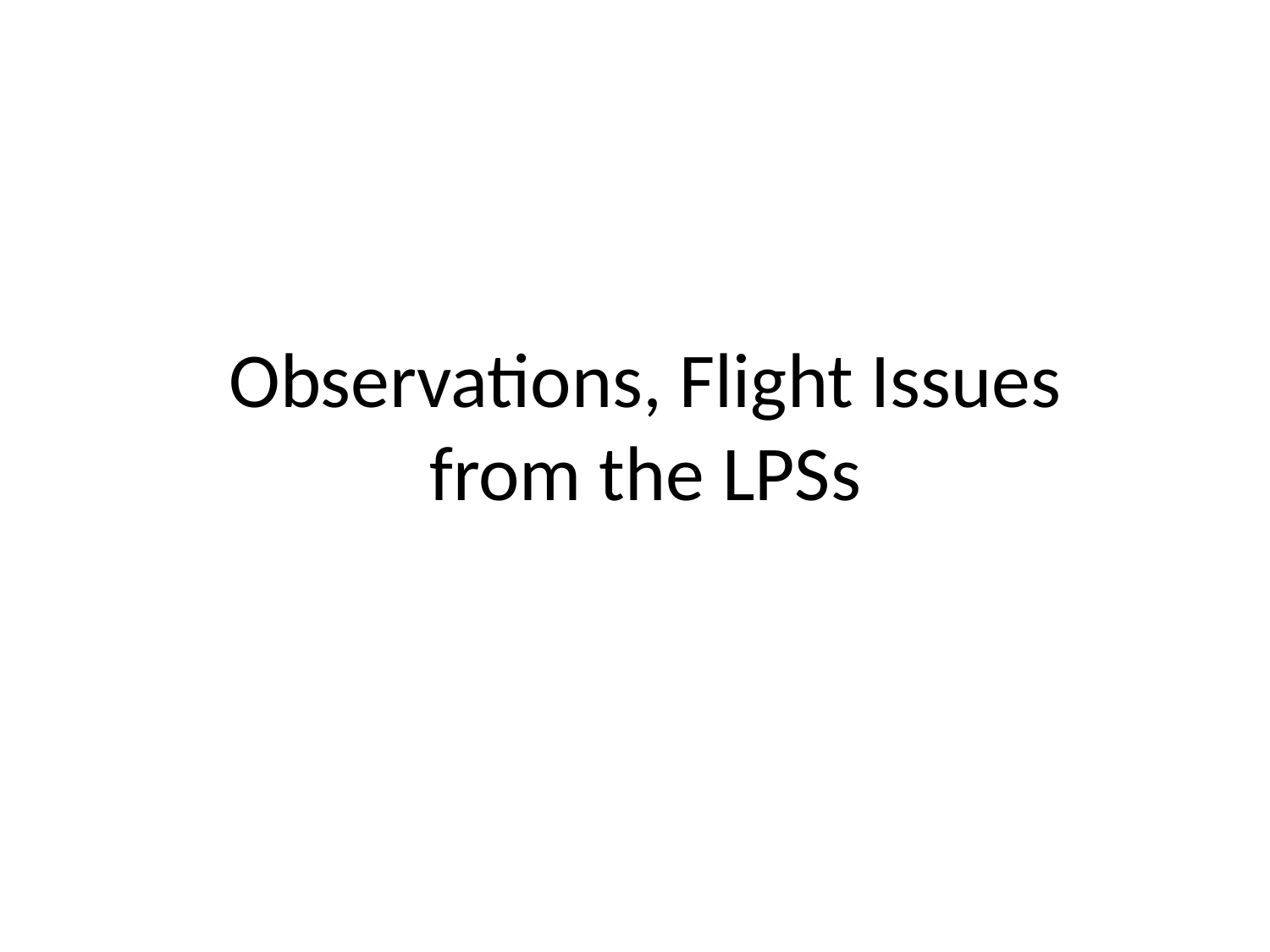

# Observations, Flight Issues from the LPSs